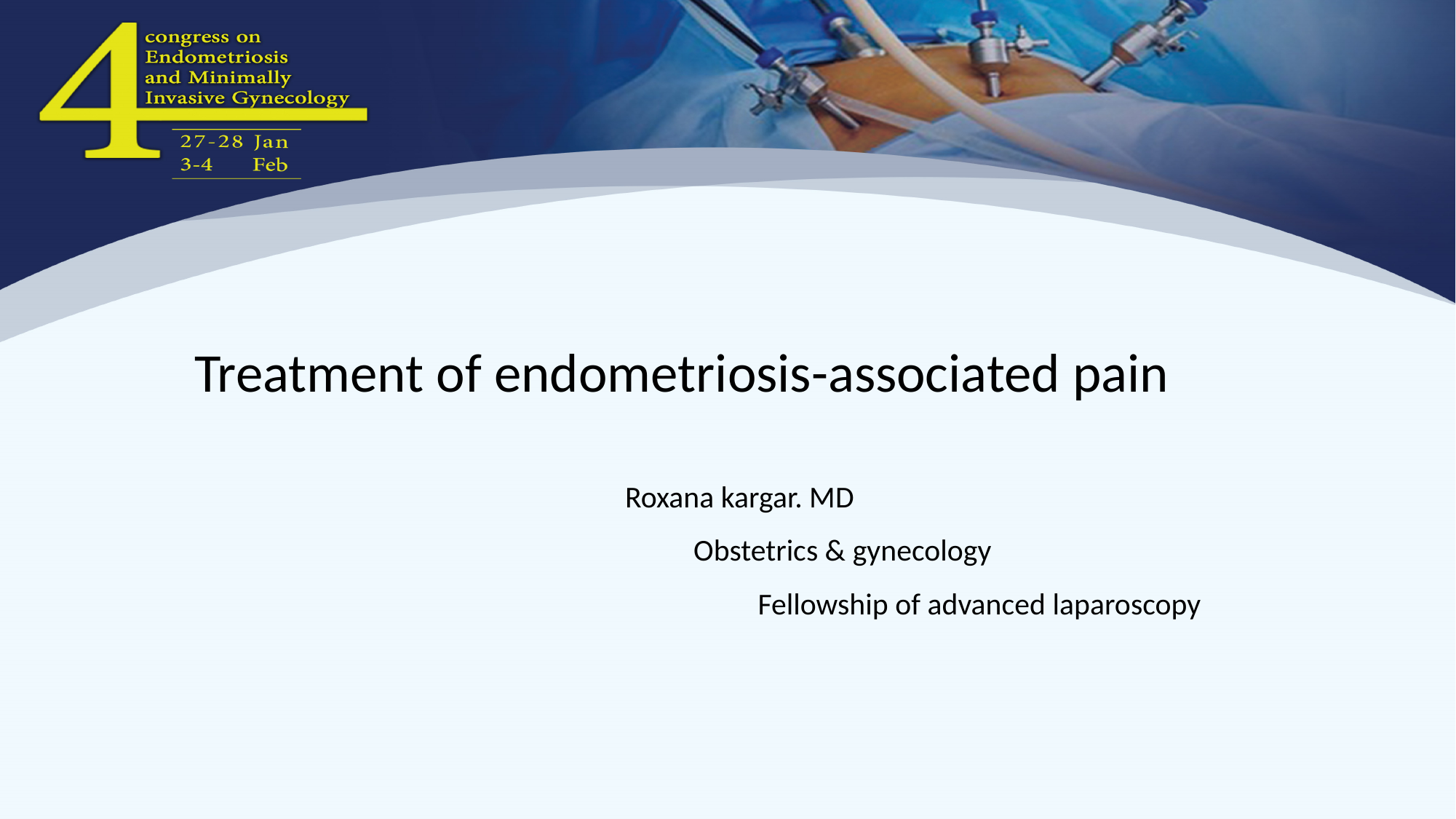

Treatment of endometriosis-associated pain
Roxana kargar. MD
Obstetrics & gynecology
Fellowship of advanced laparoscopy